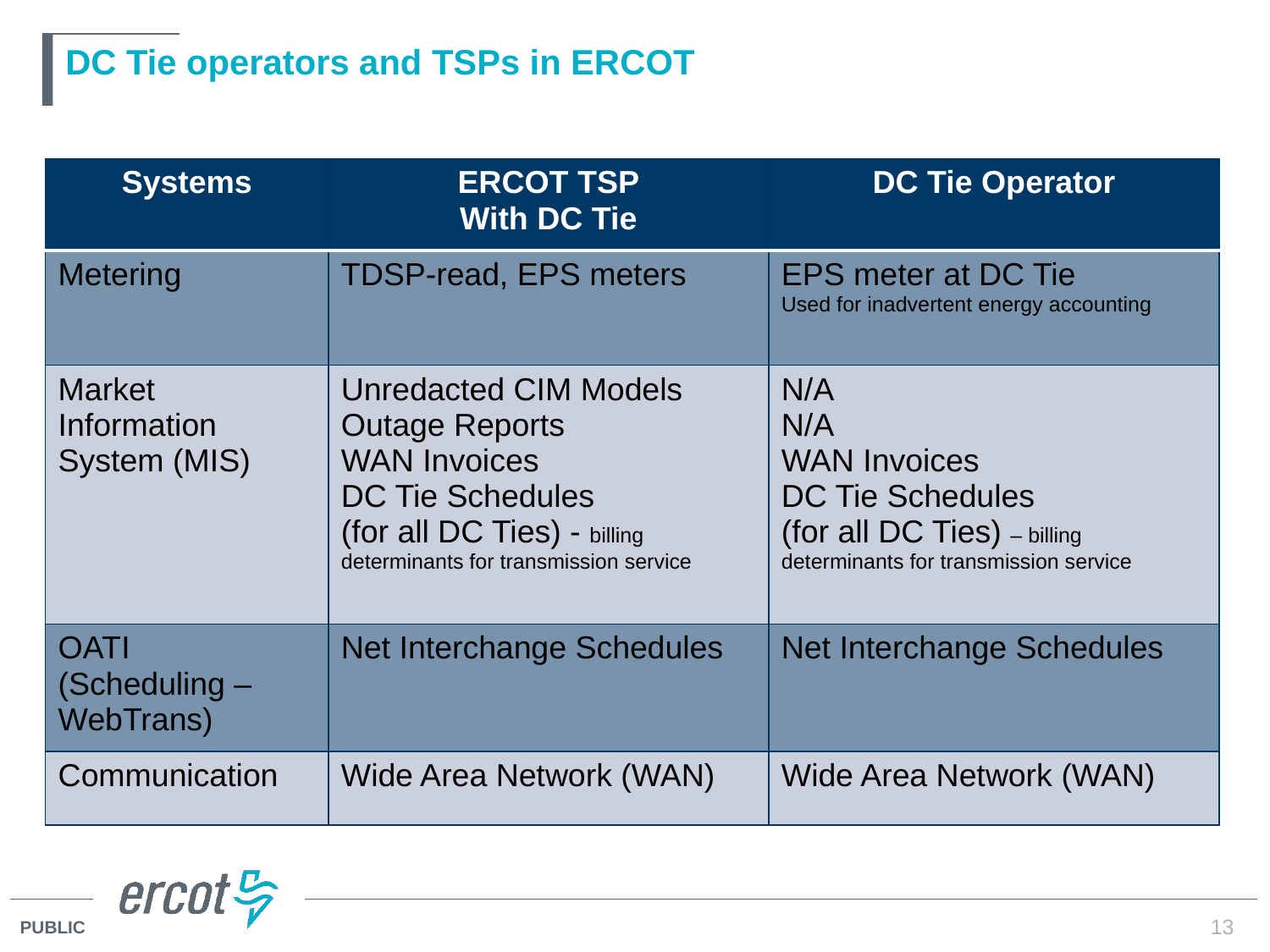

# DC Tie operators and TSPs in ERCOT
| Systems | ERCOT TSP With DC Tie | DC Tie Operator |
| --- | --- | --- |
| Metering | TDSP-read, EPS meters | EPS meter at DC Tie Used for inadvertent energy accounting |
| Market Information System (MIS) | Unredacted CIM Models Outage Reports WAN Invoices DC Tie Schedules (for all DC Ties) - billing determinants for transmission service | N/A N/A WAN Invoices DC Tie Schedules (for all DC Ties) – billing determinants for transmission service |
| OATI (Scheduling – WebTrans) | Net Interchange Schedules | Net Interchange Schedules |
| Communication | Wide Area Network (WAN) | Wide Area Network (WAN) |
13